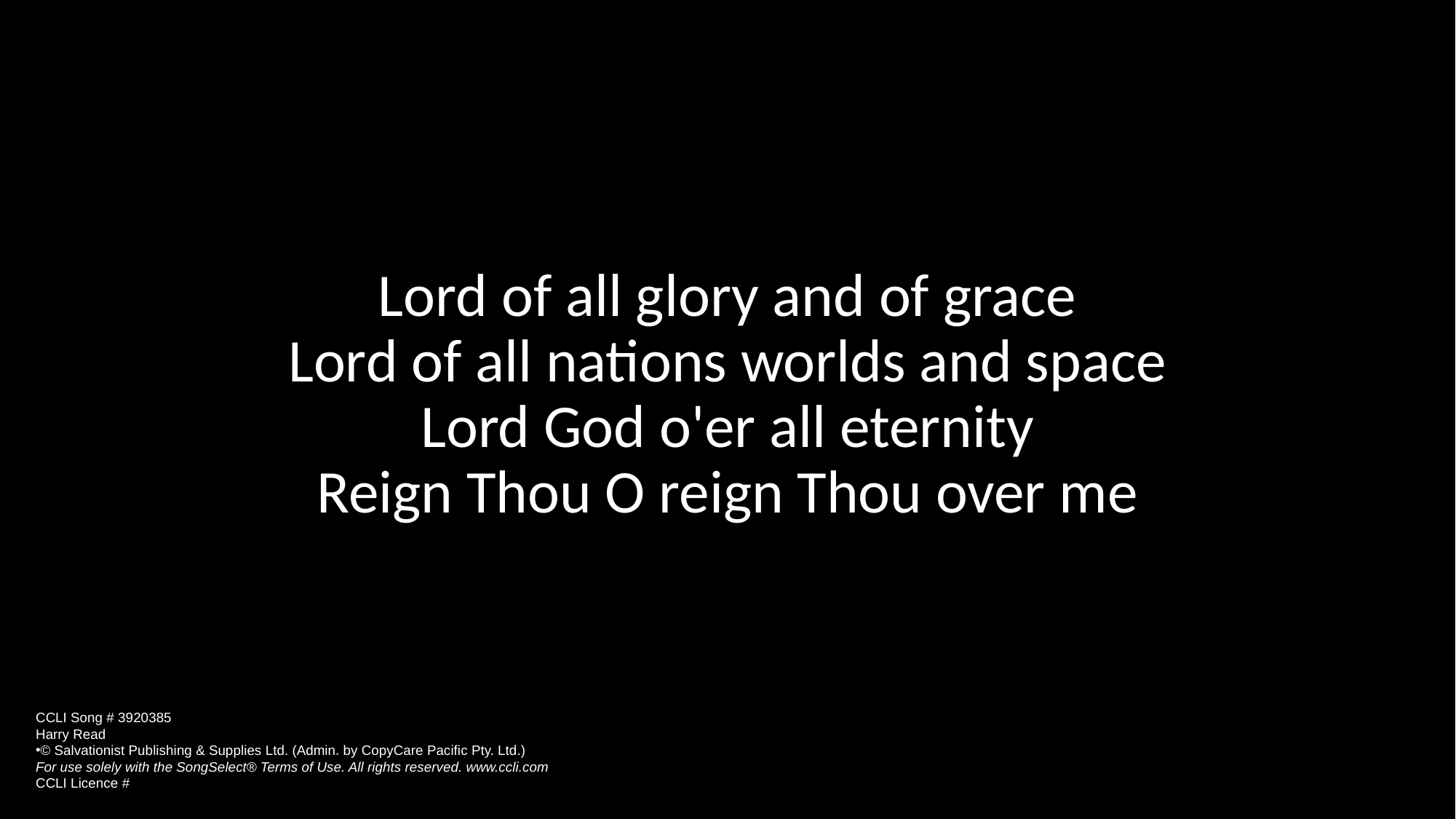

Lord of all glory and of grace
Lord of all nations worlds and space
Lord God o'er all eternity
Reign Thou O reign Thou over me
CCLI Song # 3920385
Harry Read
© Salvationist Publishing & Supplies Ltd. (Admin. by CopyCare Pacific Pty. Ltd.)
For use solely with the SongSelect® Terms of Use. All rights reserved. www.ccli.com
CCLI Licence #